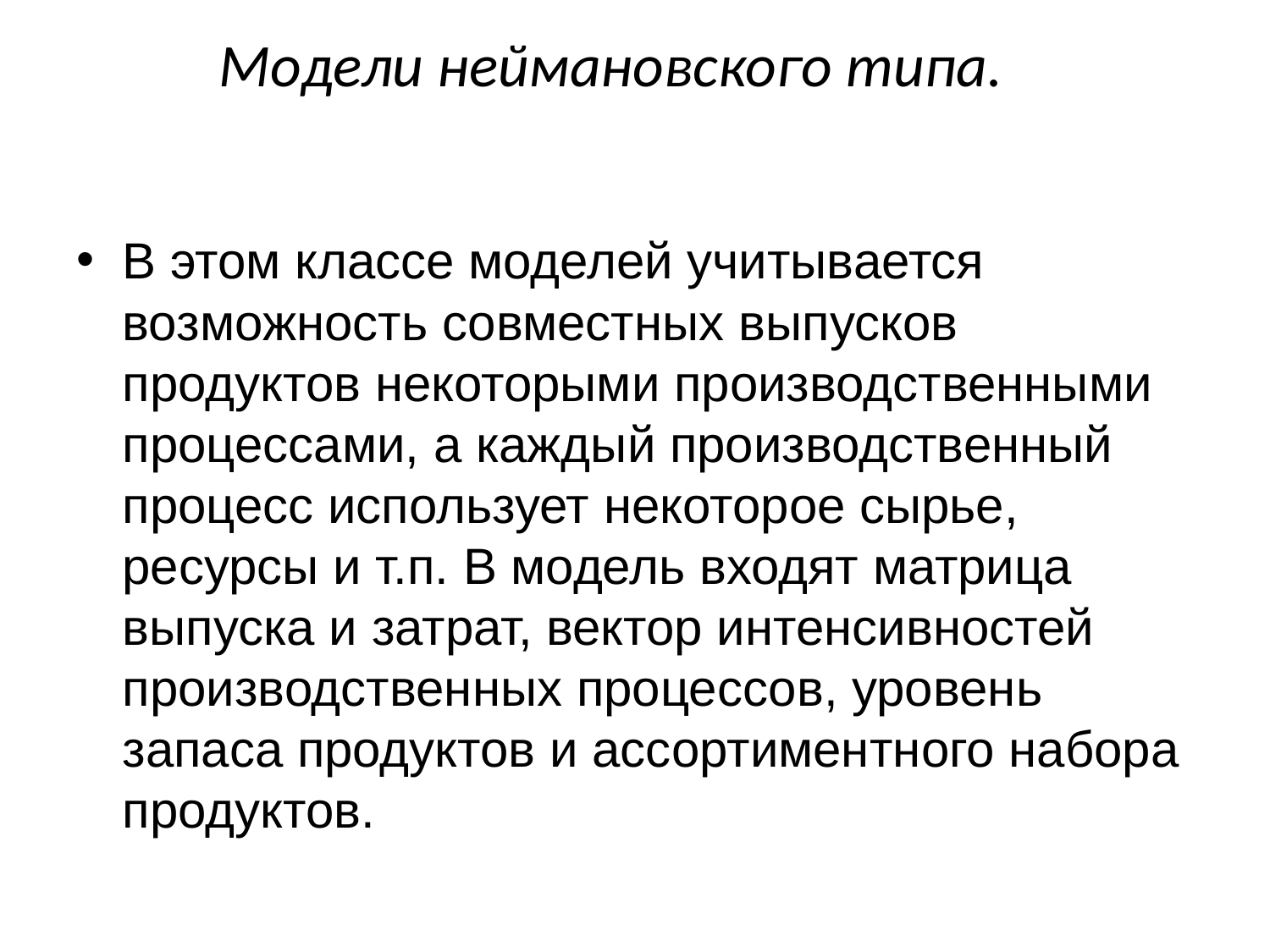

# Модели неймановского типа.
В этом классе моделей учитывается возможность совместных выпусков продуктов некоторыми производственными процессами, а каждый производственный процесс использует некоторое сырье, ресурсы и т.п. В модель входят матрица  выпуска и затрат, вектор интенсивностей производственных процессов, уровень запаса продуктов и ассортиментного набора продуктов.